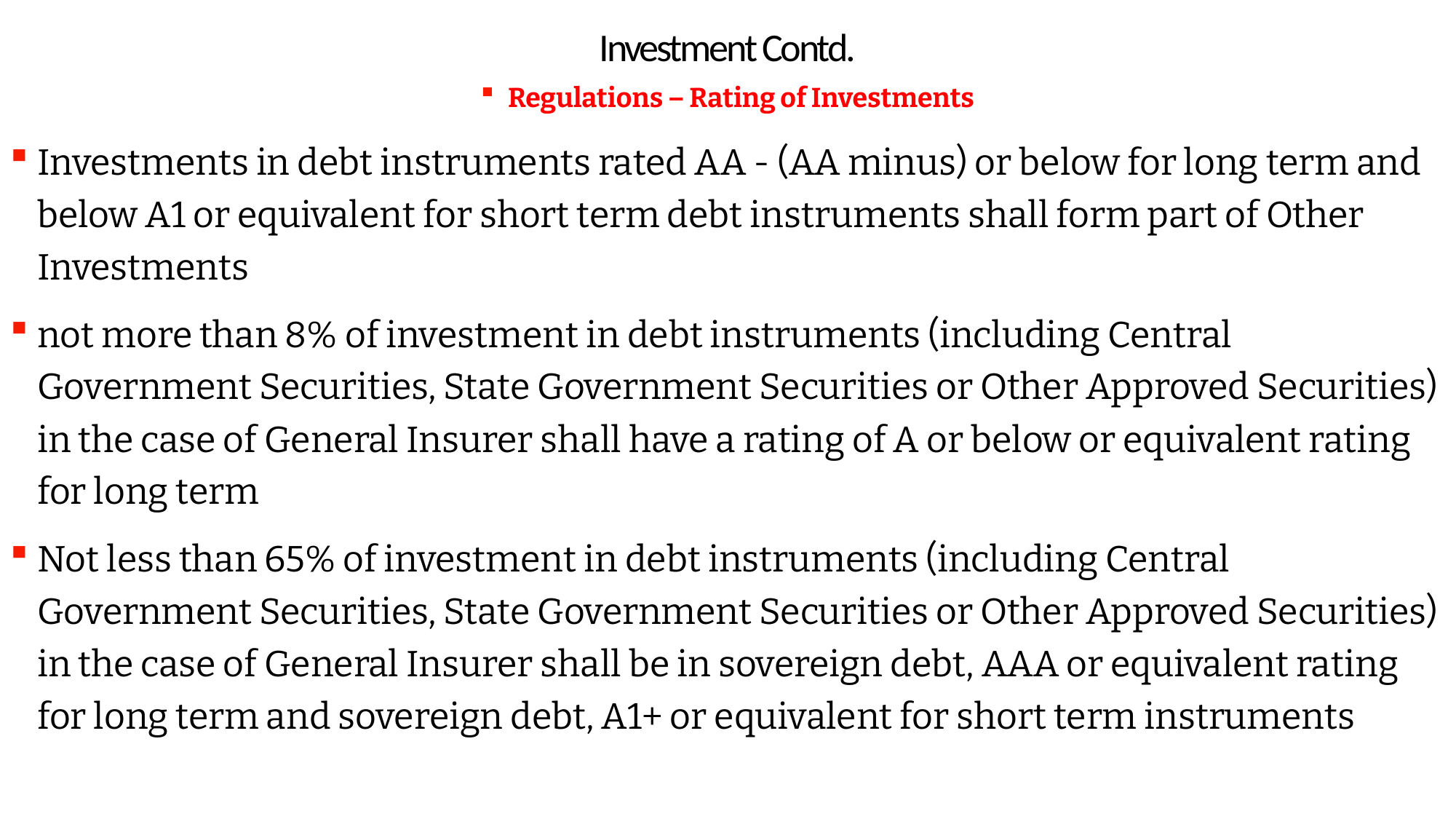

Investment Contd.
Regulations – Rating of Investments

Investments in debt instruments rated AA - (AA minus) or below for long term and below A1 or equivalent for short term debt instruments shall form part of Other Investments
not more than 8% of investment in debt instruments (including Central Government Securities, State Government Securities or Other Approved Securities) in the case of General Insurer shall have a rating of A or below or equivalent rating for long term
Not less than 65% of investment in debt instruments (including Central Government Securities, State Government Securities or Other Approved Securities) in the case of General Insurer shall be in sovereign debt, AAA or equivalent rating for long term and sovereign debt, A1+ or equivalent for short term instruments